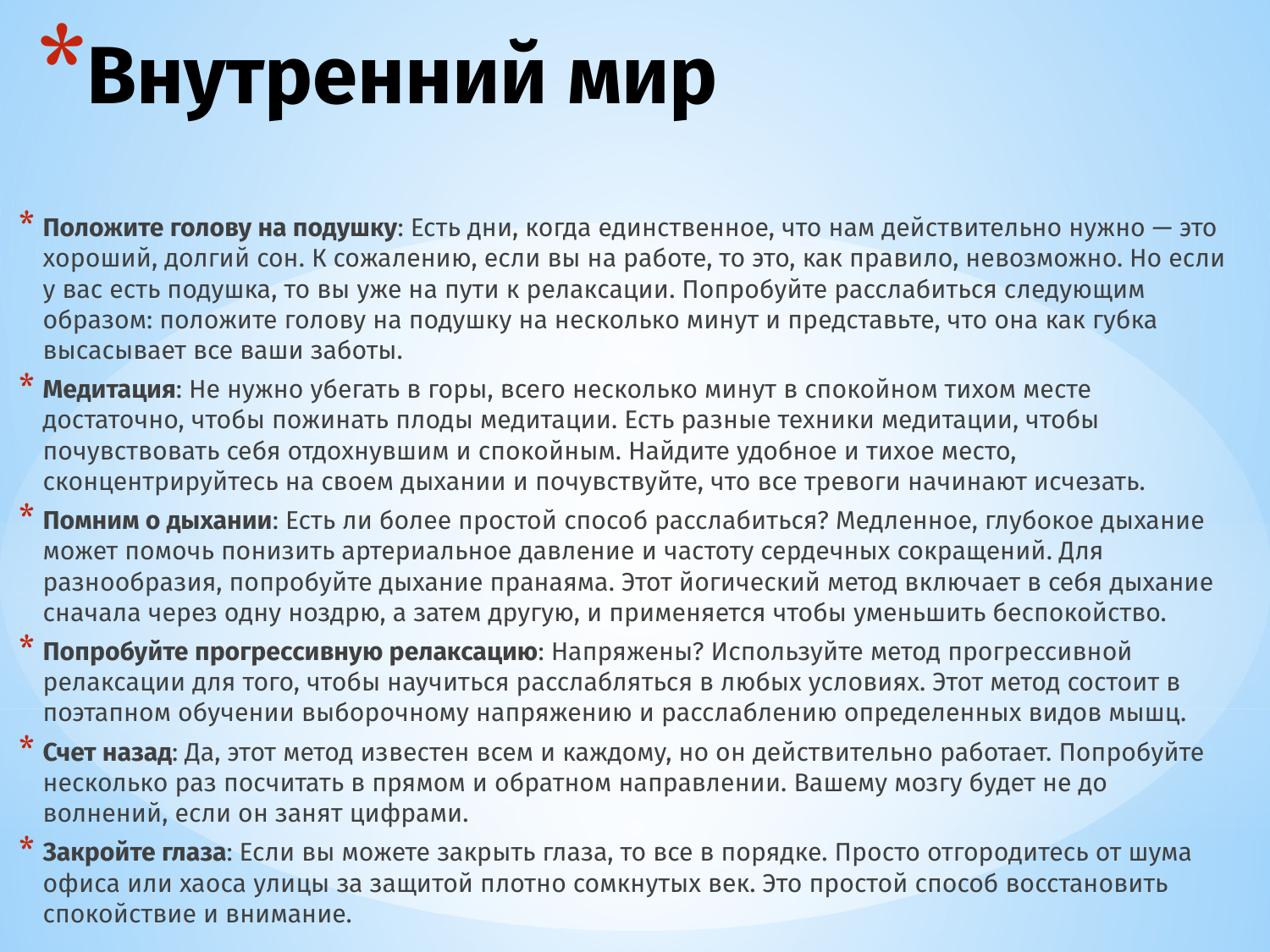

# Внутренний мир
Положите голову на подушку: Есть дни, когда единственное, что нам действительно нужно — это хороший, долгий сон. К сожалению, если вы на работе, то это, как правило, невозможно. Но если у вас есть подушка, то вы уже на пути к релаксации. Попробуйте расслабиться следующим образом: положите голову на подушку на несколько минут и представьте, что она как губка высасывает все ваши заботы.
Медитация: Не нужно убегать в горы, всего несколько минут в спокойном тихом месте достаточно, чтобы пожинать плоды медитации. Есть разные техники медитации, чтобы почувствовать себя отдохнувшим и спокойным. Найдите удобное и тихое место, сконцентрируйтесь на своем дыхании и почувствуйте, что все тревоги начинают исчезать.
Помним о дыхании: Есть ли более простой способ расслабиться? Медленное, глубокое дыхание может помочь понизить артериальное давление и частоту сердечных сокращений. Для разнообразия, попробуйте дыхание пранаяма. Этот йогический метод включает в себя дыхание сначала через одну ноздрю, а затем другую, и применяется чтобы уменьшить беспокойство.
Попробуйте прогрессивную релаксацию: Напряжены? Используйте метод прогрессивной релаксации для того, чтобы научиться расслабляться в любых условиях. Этот метод состоит в поэтапном обучении выборочному напряжению и расслаблению определенных видов мышц.
Счет назад: Да, этот метод известен всем и каждому, но он действительно работает. Попробуйте несколько раз посчитать в прямом и обратном направлении. Вашему мозгу будет не до волнений, если он занят цифрами.
Закройте глаза: Если вы можете закрыть глаза, то все в порядке. Просто отгородитесь от шума офиса или хаоса улицы за защитой плотно сомкнутых век. Это простой способ восстановить спокойствие и внимание.